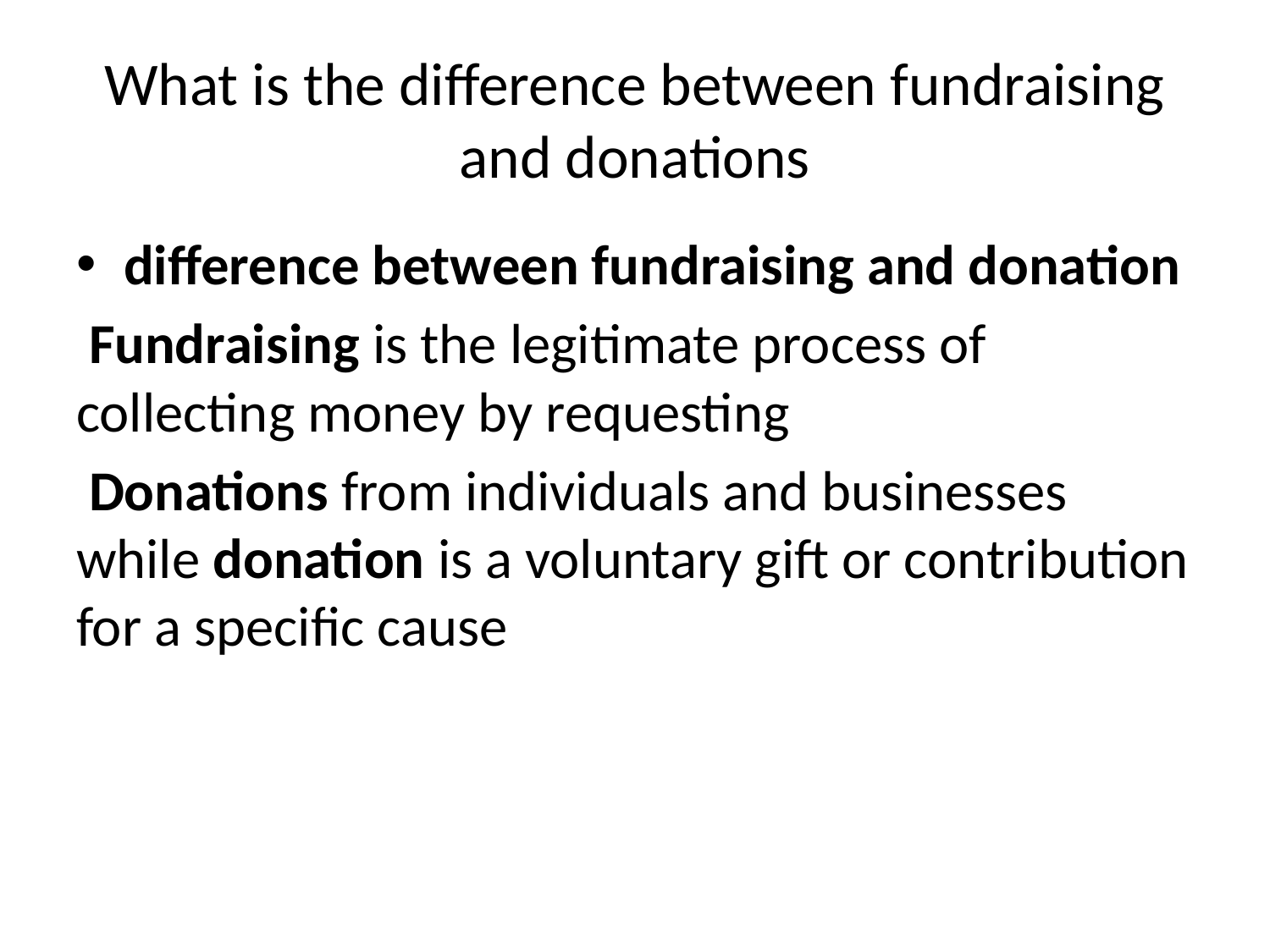

# What is the difference between fundraising and donations
difference between fundraising and donation
 Fundraising is the legitimate process of collecting money by requesting
 Donations from individuals and businesses while donation is a voluntary gift or contribution for a specific cause